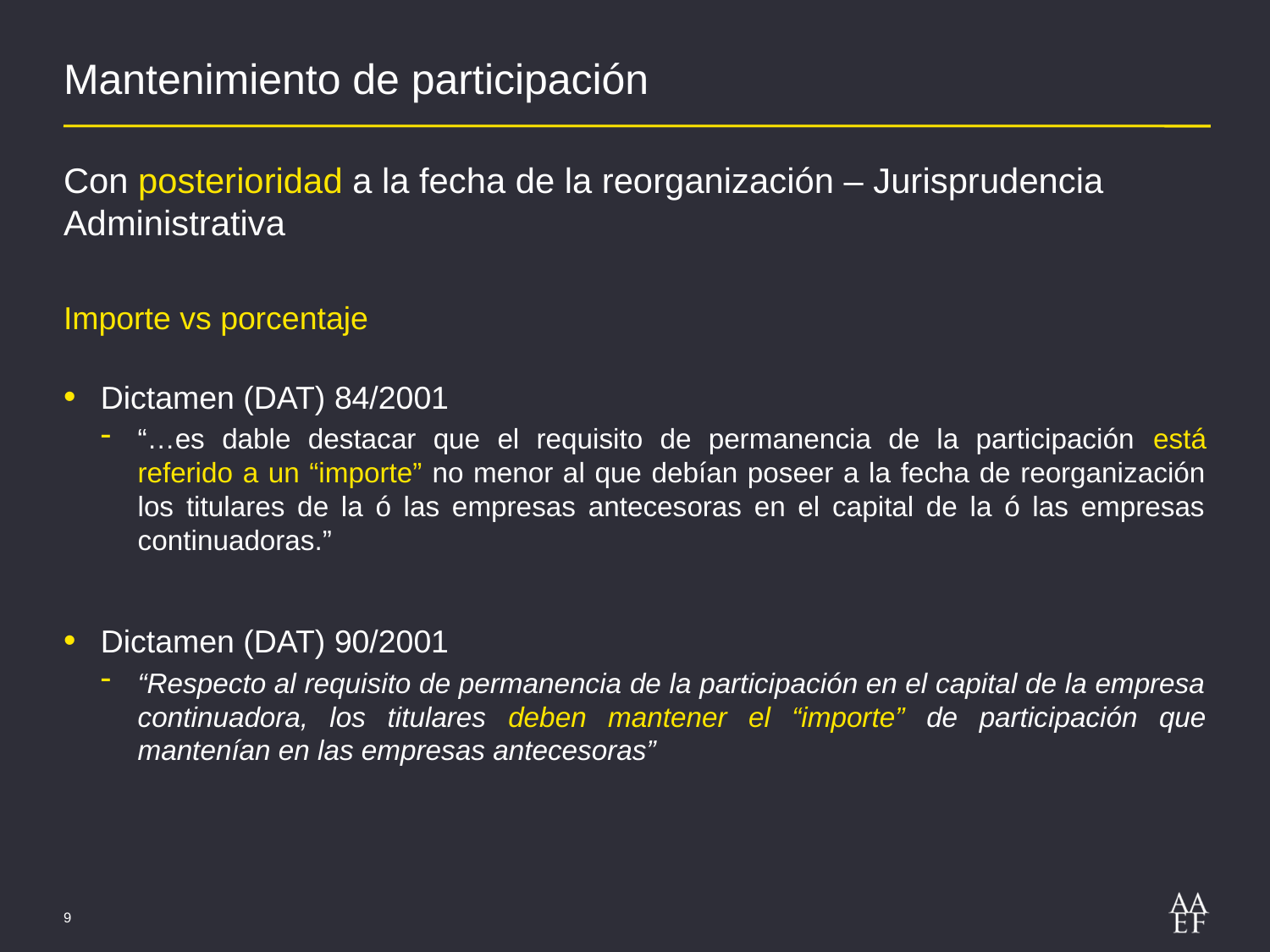

# Mantenimiento de participación
Con posterioridad a la fecha de la reorganización – Jurisprudencia Administrativa

Importe vs porcentaje

Dictamen (DAT) 84/2001
“…es dable destacar que el requisito de permanencia de la participación está referido a un “importe” no menor al que debían poseer a la fecha de reorganización los titulares de la ó las empresas antecesoras en el capital de la ó las empresas continuadoras.”

Dictamen (DAT) 90/2001
“Respecto al requisito de permanencia de la participación en el capital de la empresa continuadora, los titulares deben mantener el “importe” de participación que mantenían en las empresas antecesoras”
9